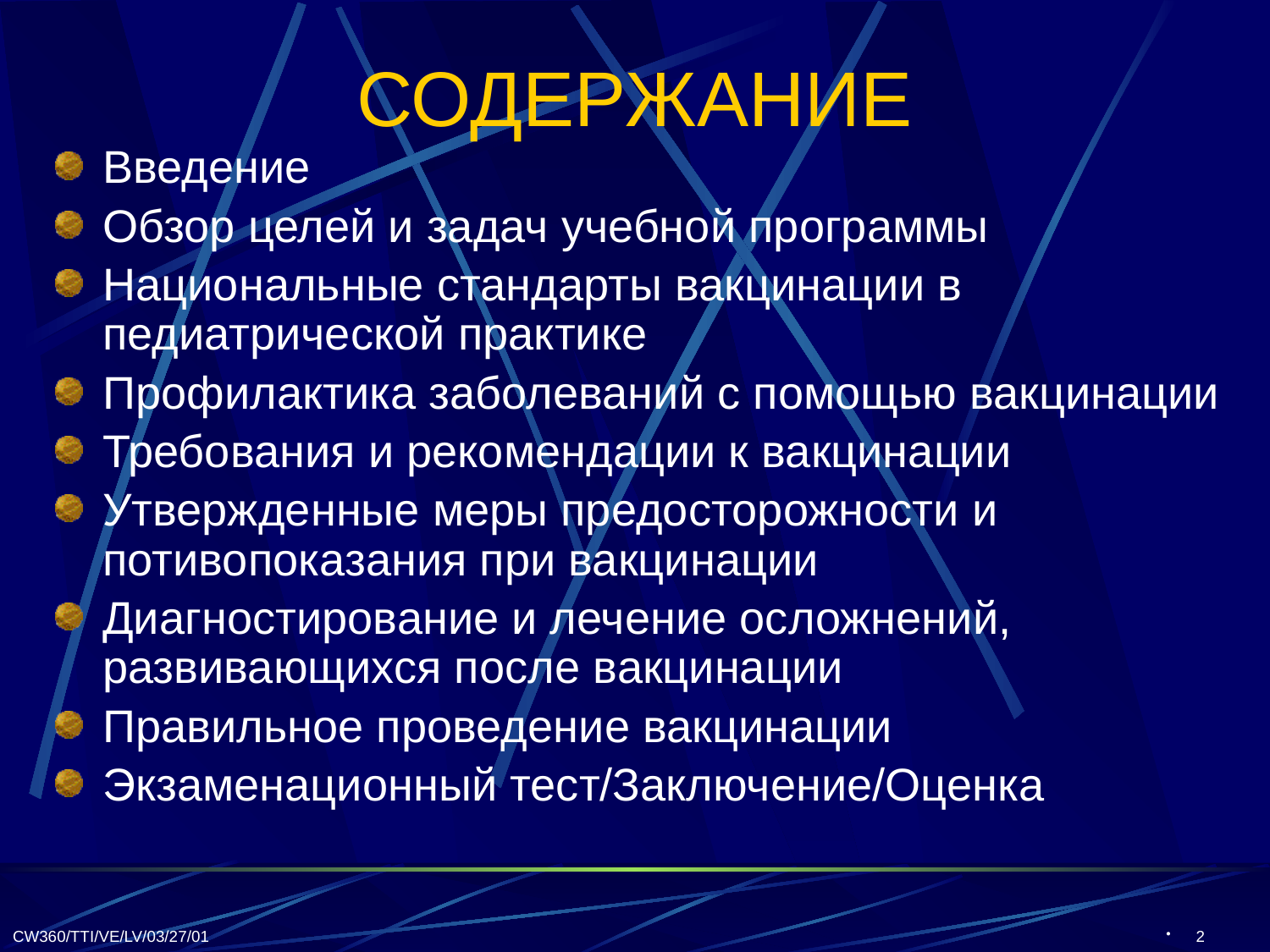

# СОДЕРЖАНИЕ
Введение
Обзор целей и задач учебной программы
Национальные стандарты вакцинации в педиатрической практике
Профилактика заболеваний с помощью вакцинации
Требования и рекомендации к вакцинации
Утвержденные меры предосторожности и потивопоказания при вакцинации
Диагностирование и лечение осложнений, развивающихся после вакцинации
Правильное проведение вакцинации
Экзаменационный тест/Заключение/Оценка
CW360/TTI/VE/LV/03/27/01